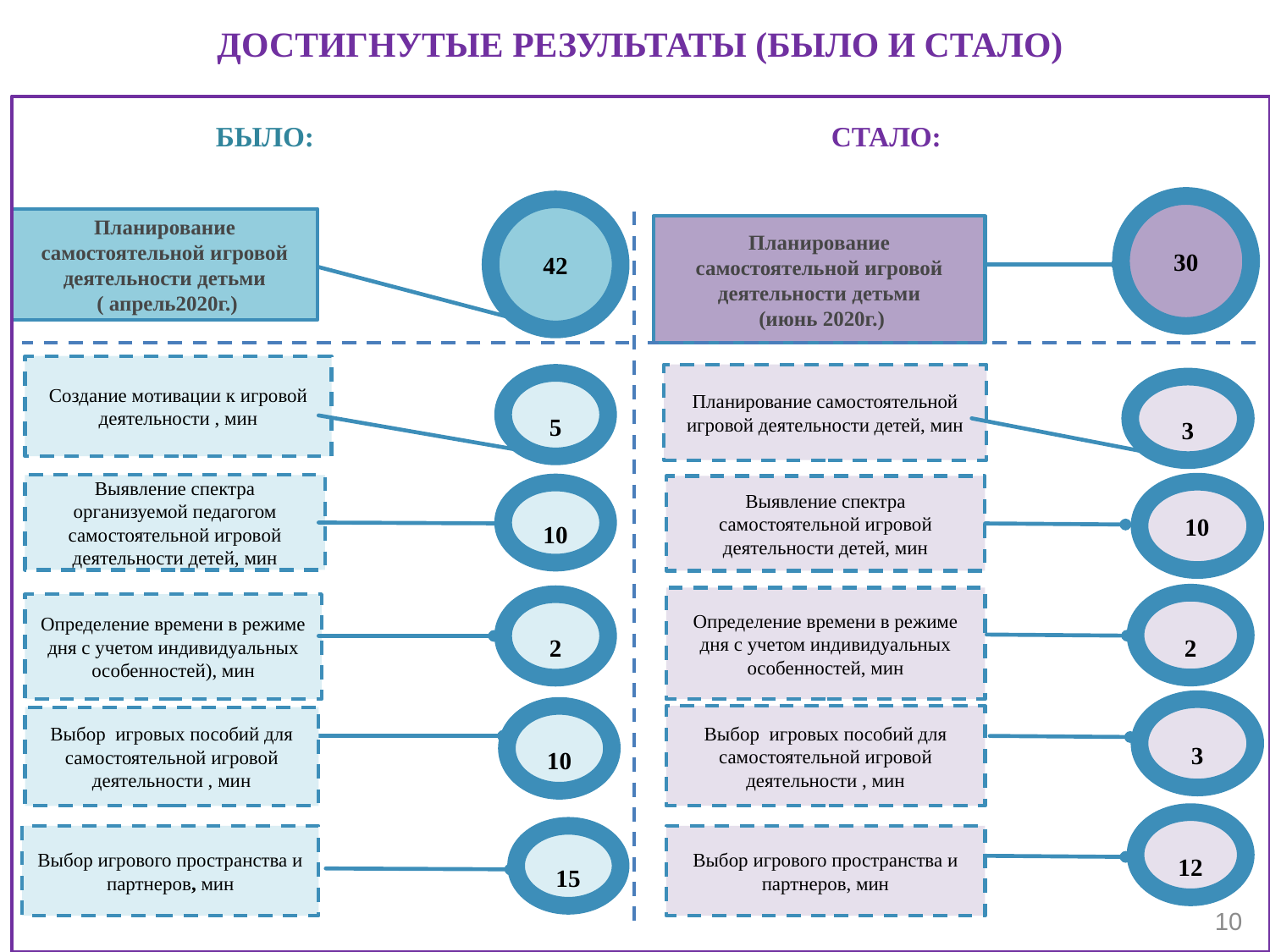

Достигнутые результаты (было и стало)

БЫЛО:
СТАЛО:
30
42
Планирование самостоятельной игровой деятельности детьми
 ( апрель2020г.)
Планирование самостоятельной игровой деятельности детьми
 (июнь 2020г.)
Создание мотивации к игровой деятельности , мин
Планирование самостоятельной игровой деятельности детей, мин

5

3
Выявление спектра организуемой педагогом самостоятельной игровой деятельности детей, мин
Выявление спектра самостоятельной игровой деятельности детей, мин
10

10
Определение времени в режиме дня с учетом индивидуальных особенностей, мин

2
Определение времени в режиме дня с учетом индивидуальных особенностей), мин

2

3
Выбор  игровых пособий для самостоятельной игровой деятельности , мин

10
Выбор  игровых пособий для самостоятельной игровой деятельности , мин

12
Выбор игрового пространства и партнеров, мин

15
Выбор игрового пространства и партнеров, мин
10